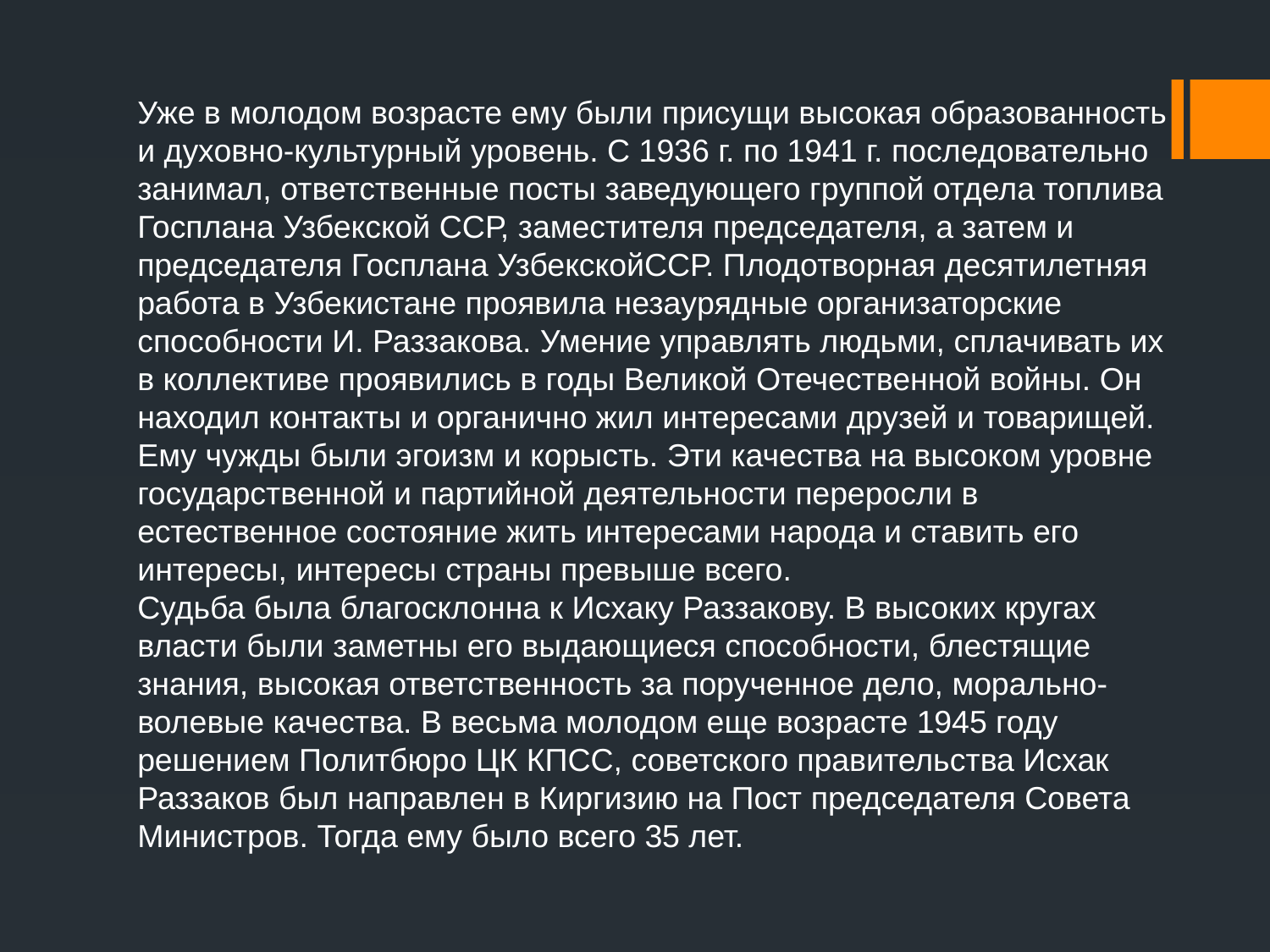

Уже в молодом возрасте ему были присущи высокая образованность и духовно-культурный уровень. С 1936 г. по 1941 г. последовательно занимал, ответственные посты заведующего группой отдела топлива Госплана Узбекской ССР, заместителя председателя, а затем и председателя Госплана УзбекскойССР. Плодотворная десятилетняя работа в Узбекистане проявила незaypядныe организаторские способности И. Раззакова. Умение управлять людьми, сплачивать их в коллективе проявились в годы Великой Отечественной войны. Он находил контакты и органично жил интересами друзей и товарищей. Ему чужды были эгоизм и корысть. Эти качества на высоком уровне государственной и партийной деятельности переросли в естественное состояние жить интересами народа и ставить его интересы, интересы страны превыше всего.
Судьба была благосклонна к Исхаку Раззакову. В высоких кругах власти были заметны его выдающиеся способности, блестящие знания, высокая ответственность за порученное дело, морально-волевые качества. В весьма молодом еще возрасте 1945 году решением Политбюро ЦК КПСС, советского правительства Исхак Раззаков был направлен в Киргизию на Пост председателя Совета Министров. Тогда ему было всего 35 лет.